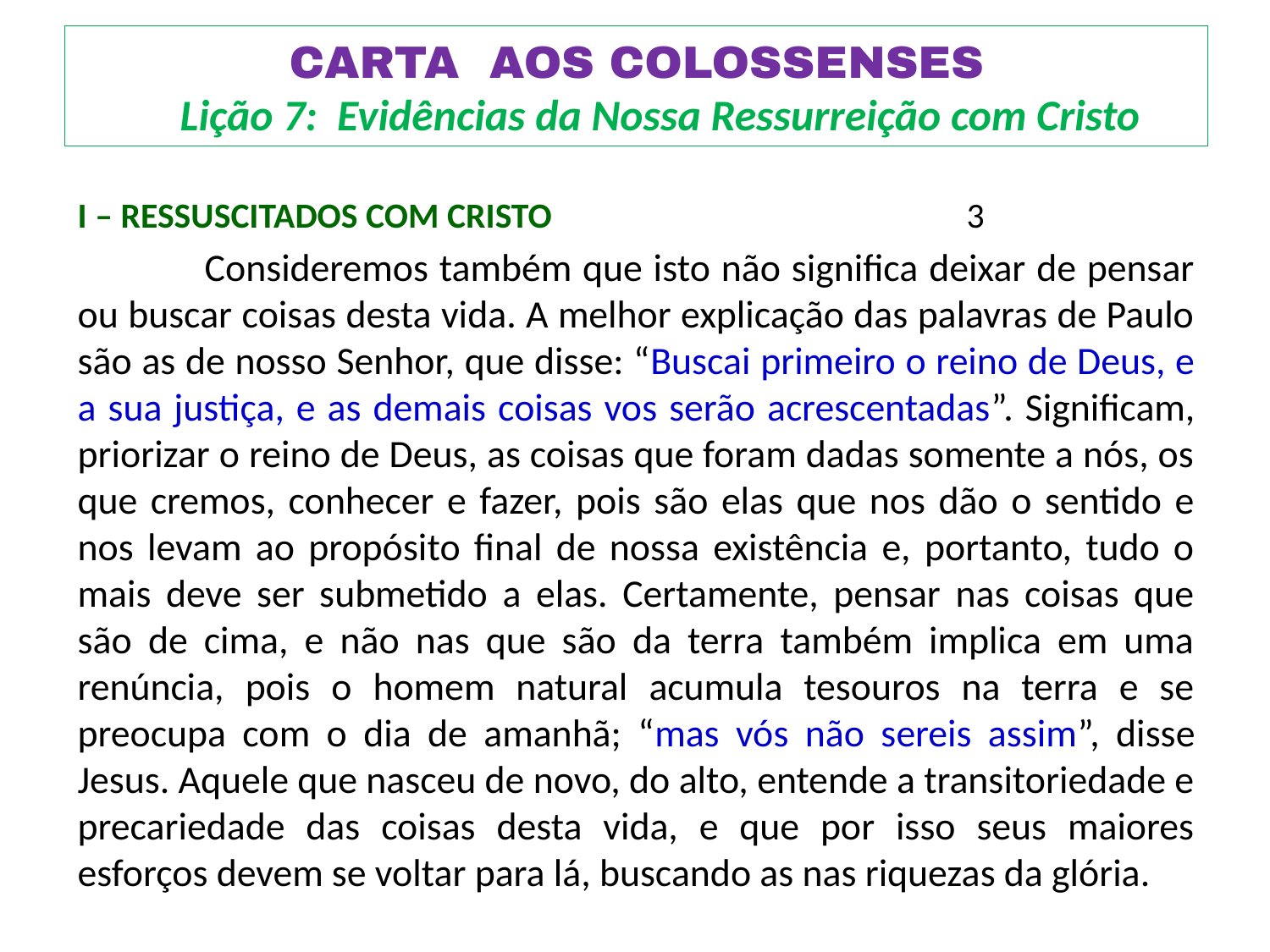

# CARTA  AOS COLOSSENSES Lição 7:  Evidências da Nossa Ressurreição com Cristo
I – RESSUSCITADOS COM CRISTO 				3
	Consideremos também que isto não significa deixar de pensar ou buscar coisas desta vida. A melhor explicação das palavras de Paulo são as de nosso Senhor, que disse: “Buscai primeiro o reino de Deus, e a sua justiça, e as demais coisas vos serão acrescentadas”. Significam, priorizar o reino de Deus, as coisas que foram dadas somente a nós, os que cremos, conhecer e fazer, pois são elas que nos dão o sentido e nos levam ao propósito final de nossa existência e, portanto, tudo o mais deve ser submetido a elas. Certamente, pensar nas coisas que são de cima, e não nas que são da terra também implica em uma renúncia, pois o homem natural acumula tesouros na terra e se preocupa com o dia de amanhã; “mas vós não sereis assim”, disse Jesus. Aquele que nasceu de novo, do alto, entende a transitoriedade e precariedade das coisas desta vida, e que por isso seus maiores esforços devem se voltar para lá, buscando as nas riquezas da glória.